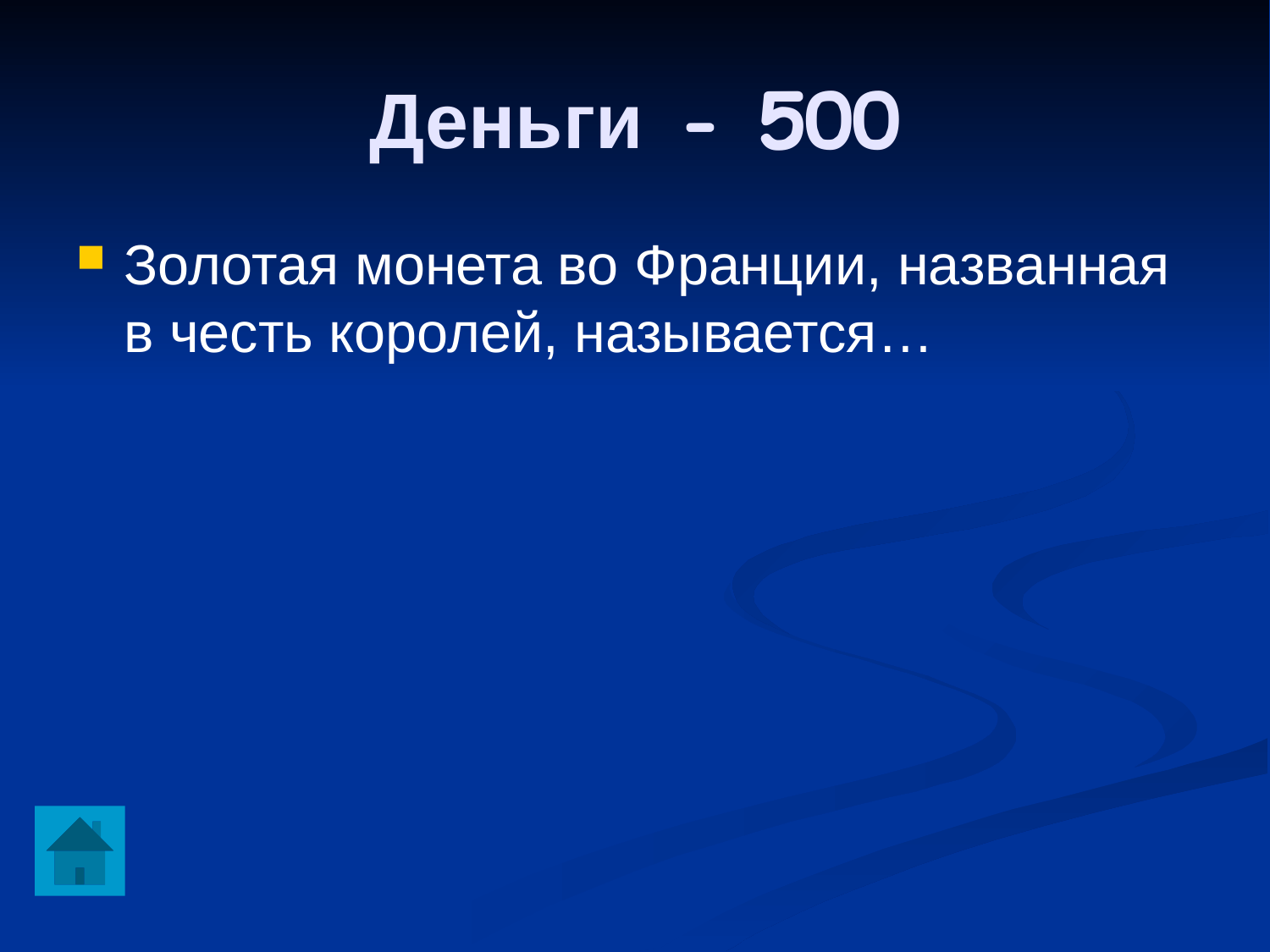

Деньги - 500
Золотая монета во Франции, названная в честь королей, называется…